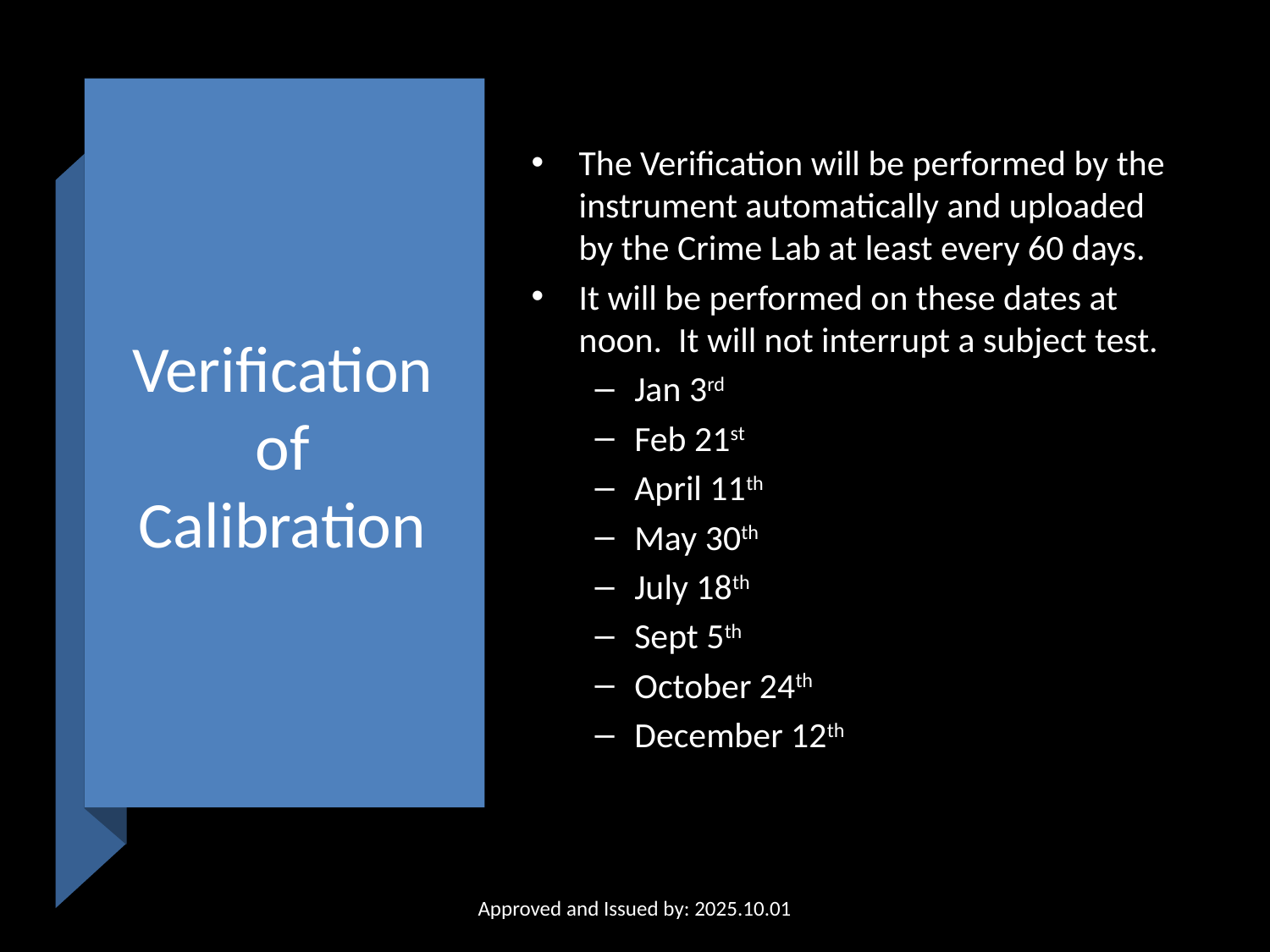

The Verification will be performed by the instrument automatically and uploaded by the Crime Lab at least every 60 days.
It will be performed on these dates at noon.  It will not interrupt a subject test.
Jan 3rd
Feb 21st
April 11th
May 30th
July 18th
Sept 5th
October 24th
December 12th

# Verification of Calibration
Approved and Issued by: 2025.10.01